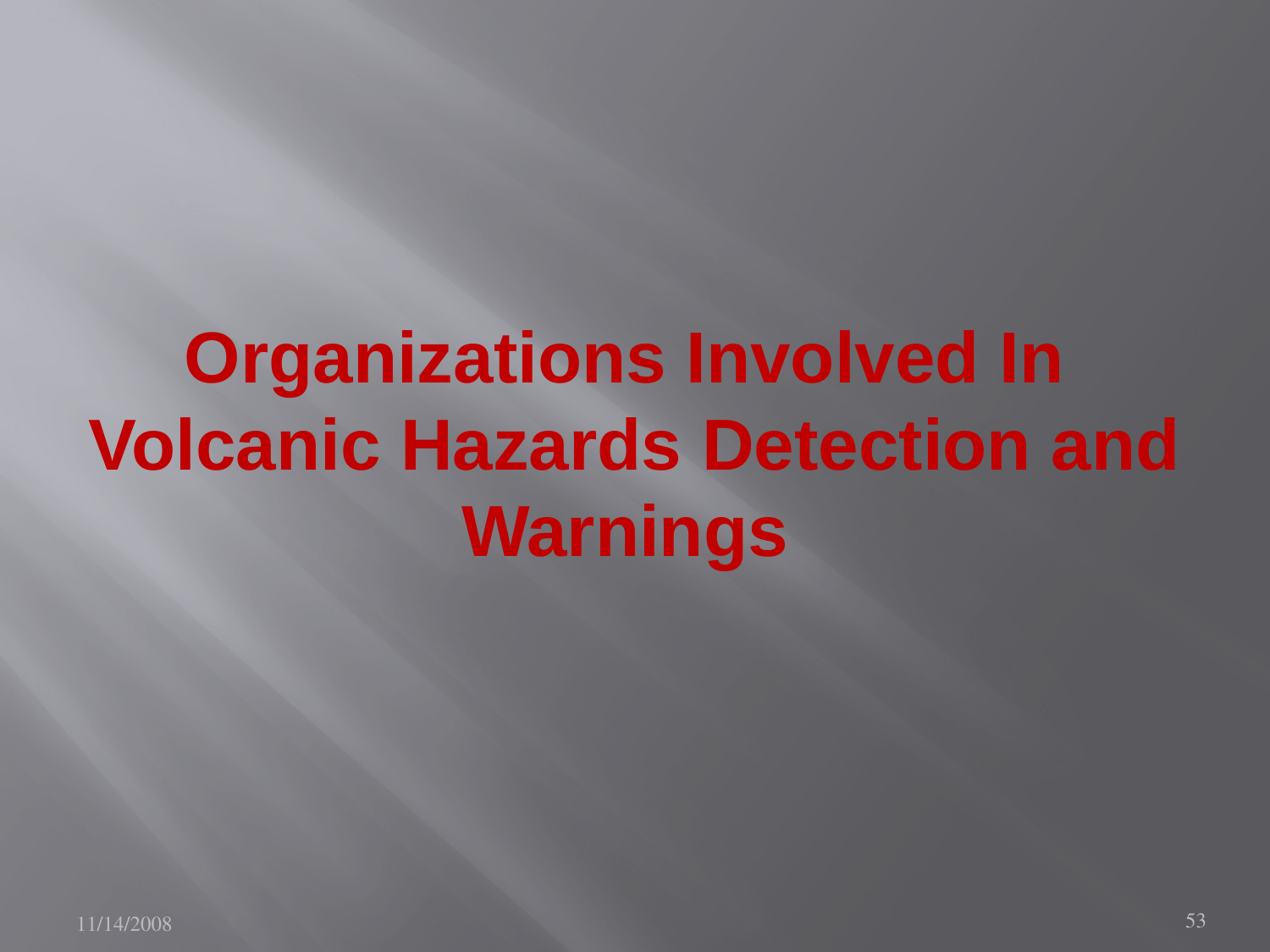

# Organizations Involved In  Volcanic Hazards Detection and Warnings
11/14/2008
53